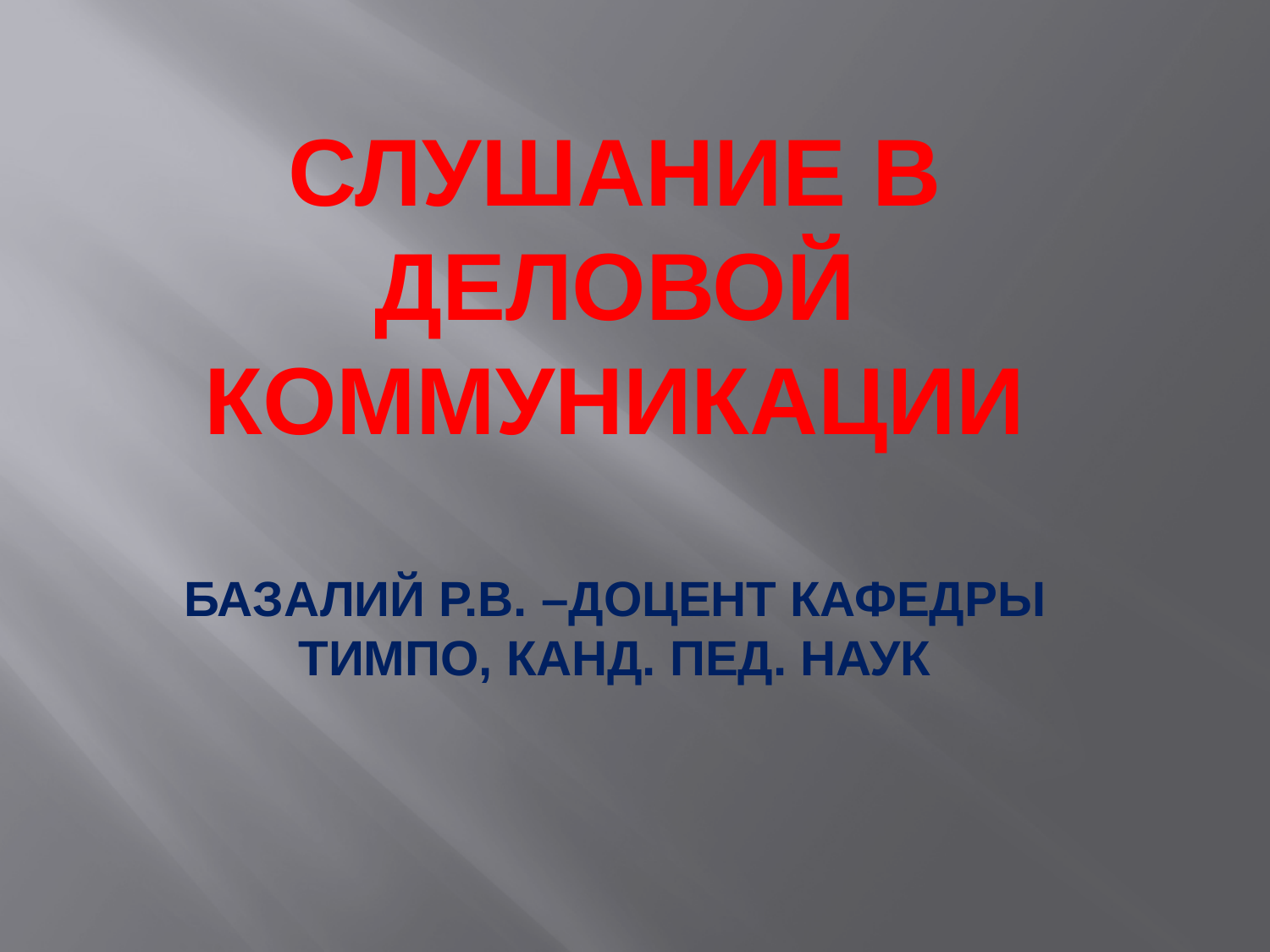

# Слушание в деловой коммуникации Базалий Р.в. –доцент кафедры ТиМПО, канд. Пед. наук